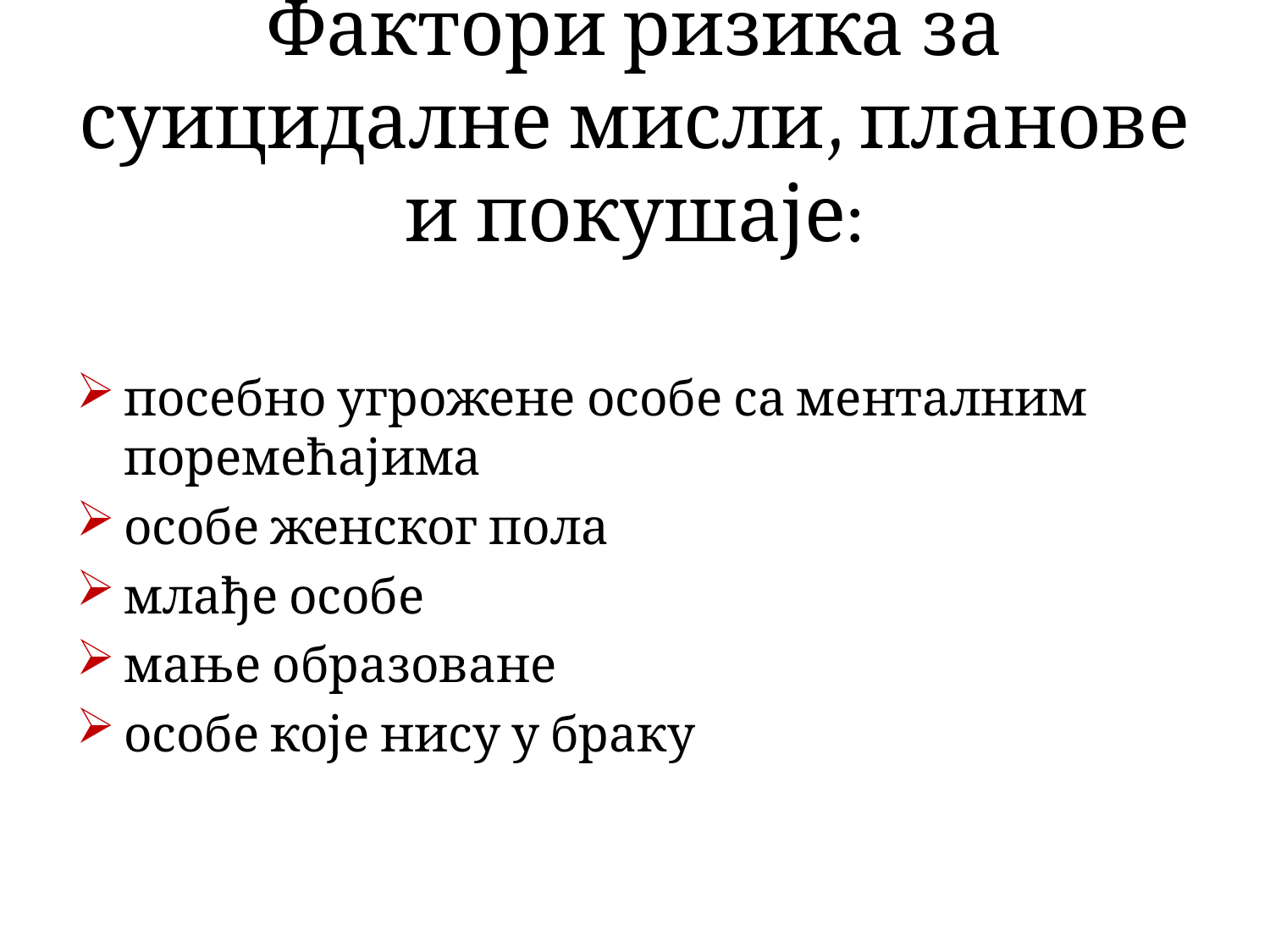

# Фактори ризика за суицидалне мисли, планове и покушаје:

посебно угрожене особе са менталним поремећајима
особе женског пола
млађе особе
мање образоване
особе које нису у браку